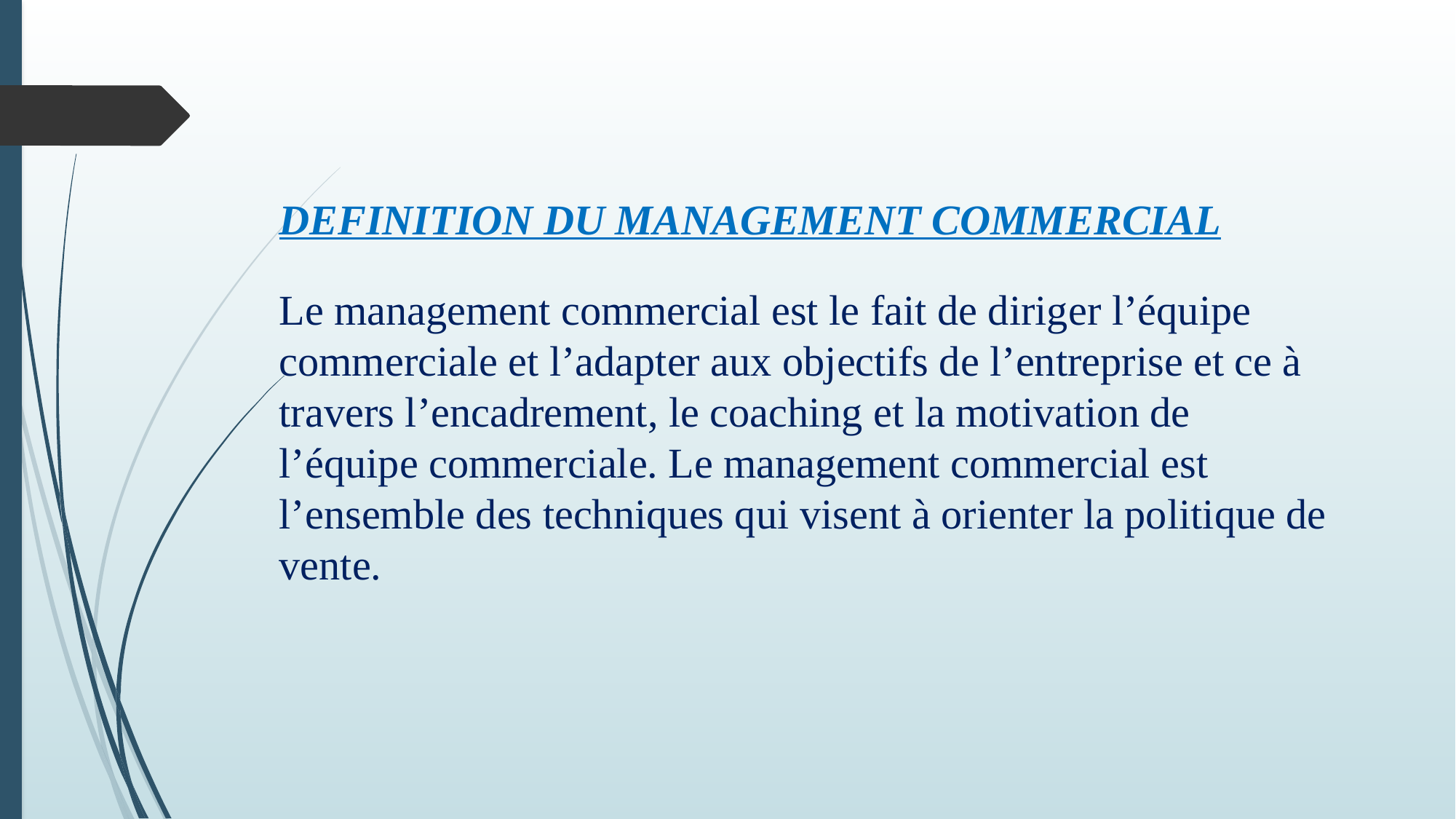

DEFINITION DU MANAGEMENT COMMERCIAL

Le management commercial est le fait de diriger l’équipe commerciale et l’adapter aux objectifs de l’entreprise et ce à travers l’encadrement, le coaching et la motivation de l’équipe commerciale. Le management commercial est l’ensemble des techniques qui visent à orienter la politique de vente.